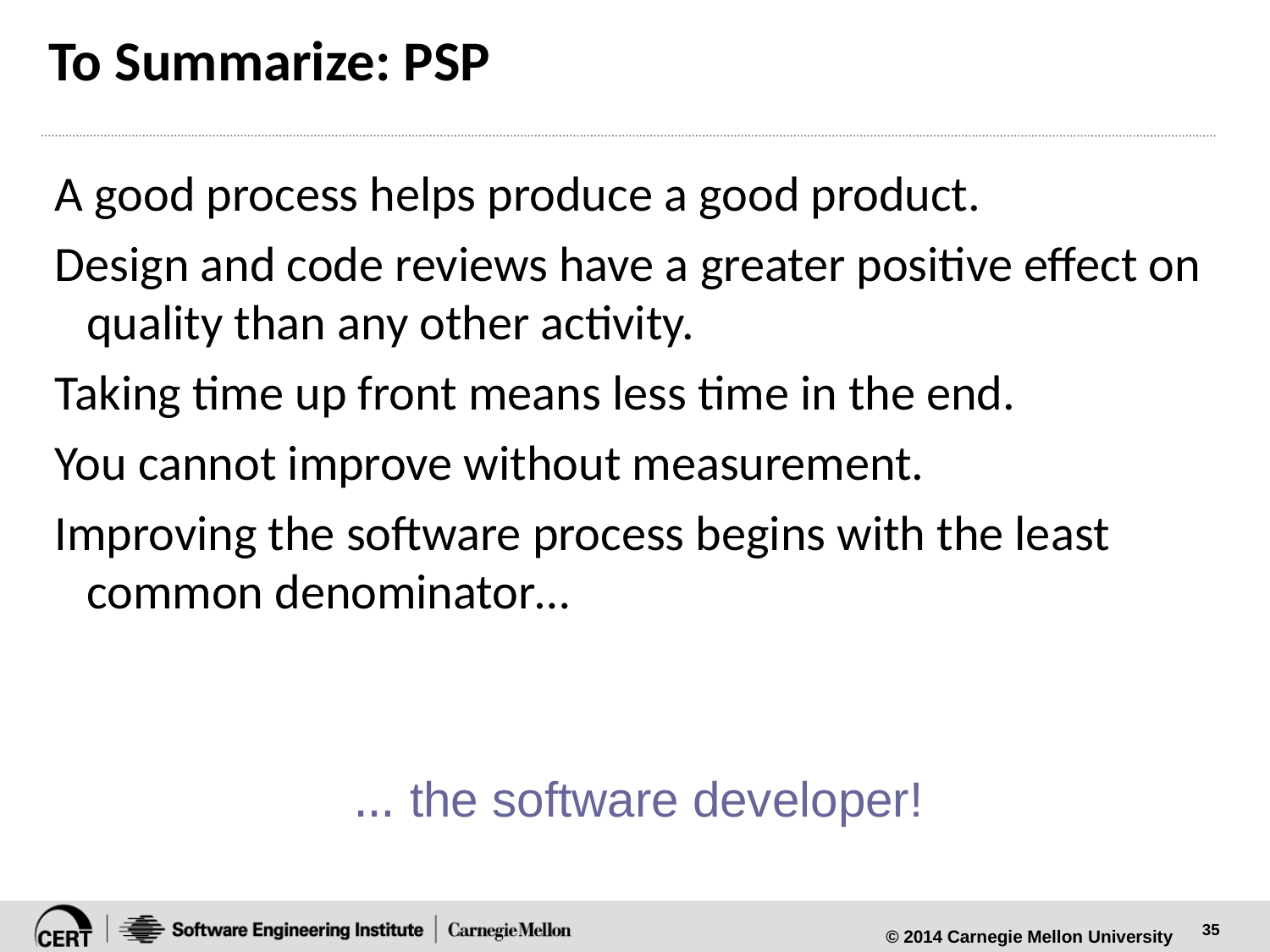

# To Summarize: PSP
A good process helps produce a good product.
Design and code reviews have a greater positive effect on quality than any other activity.
Taking time up front means less time in the end.
You cannot improve without measurement.
Improving the software process begins with the least common denominator…

… the software developer!